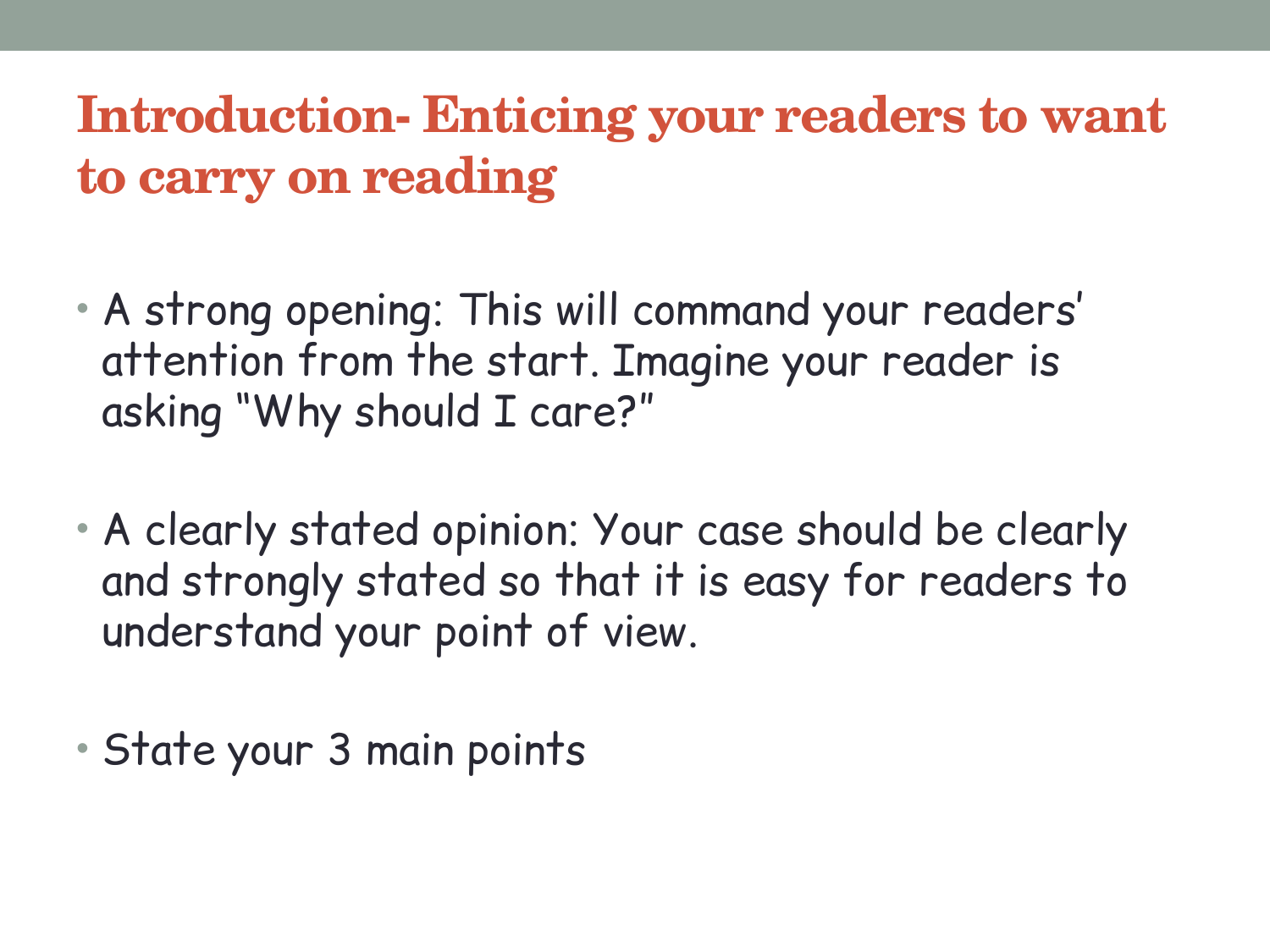

# Introduction- Enticing your readers to want to carry on reading
A strong opening: This will command your readers’ attention from the start. Imagine your reader is asking “Why should I care?”

A clearly stated opinion: Your case should be clearly and strongly stated so that it is easy for readers to understand your point of view.

State your 3 main points